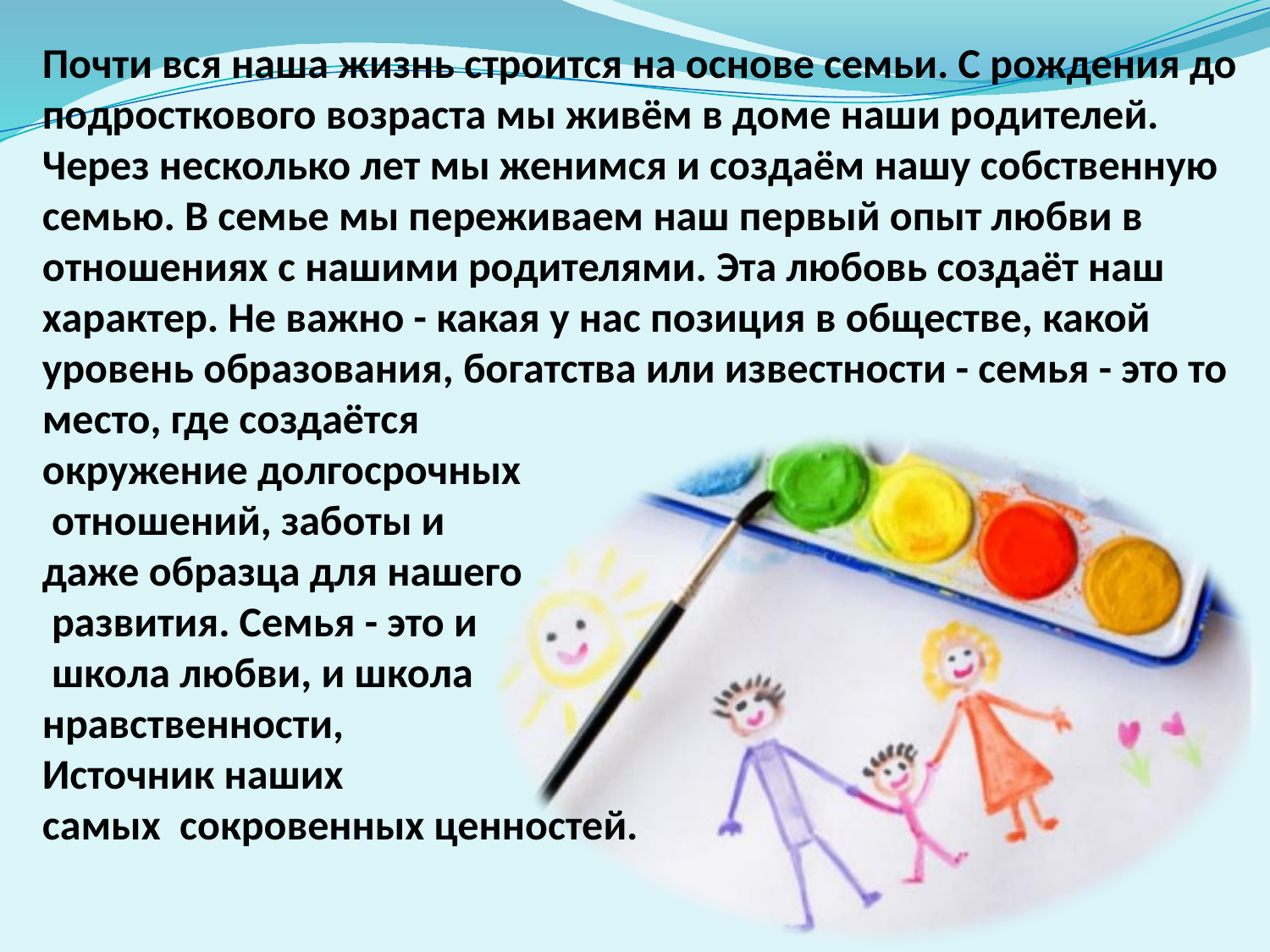

Почти вся наша жизнь строится на основе семьи. С рождения до подросткового возраста мы живём в доме наши родителей. Через несколько лет мы женимся и создаём нашу собственную семью. В семье мы переживаем наш первый опыт любви в отношениях с нашими родителями. Эта любовь создаёт наш характер. Не важно - какая у нас позиция в обществе, какой уровень образования, богатства или известности - семья - это то место, где создаётся
окружение долгосрочных
 отношений, заботы и
даже образца для нашего
 развития. Семья - это и
 школа любви, и школа
нравственности,
Источник наших
самых  сокровенных ценностей.